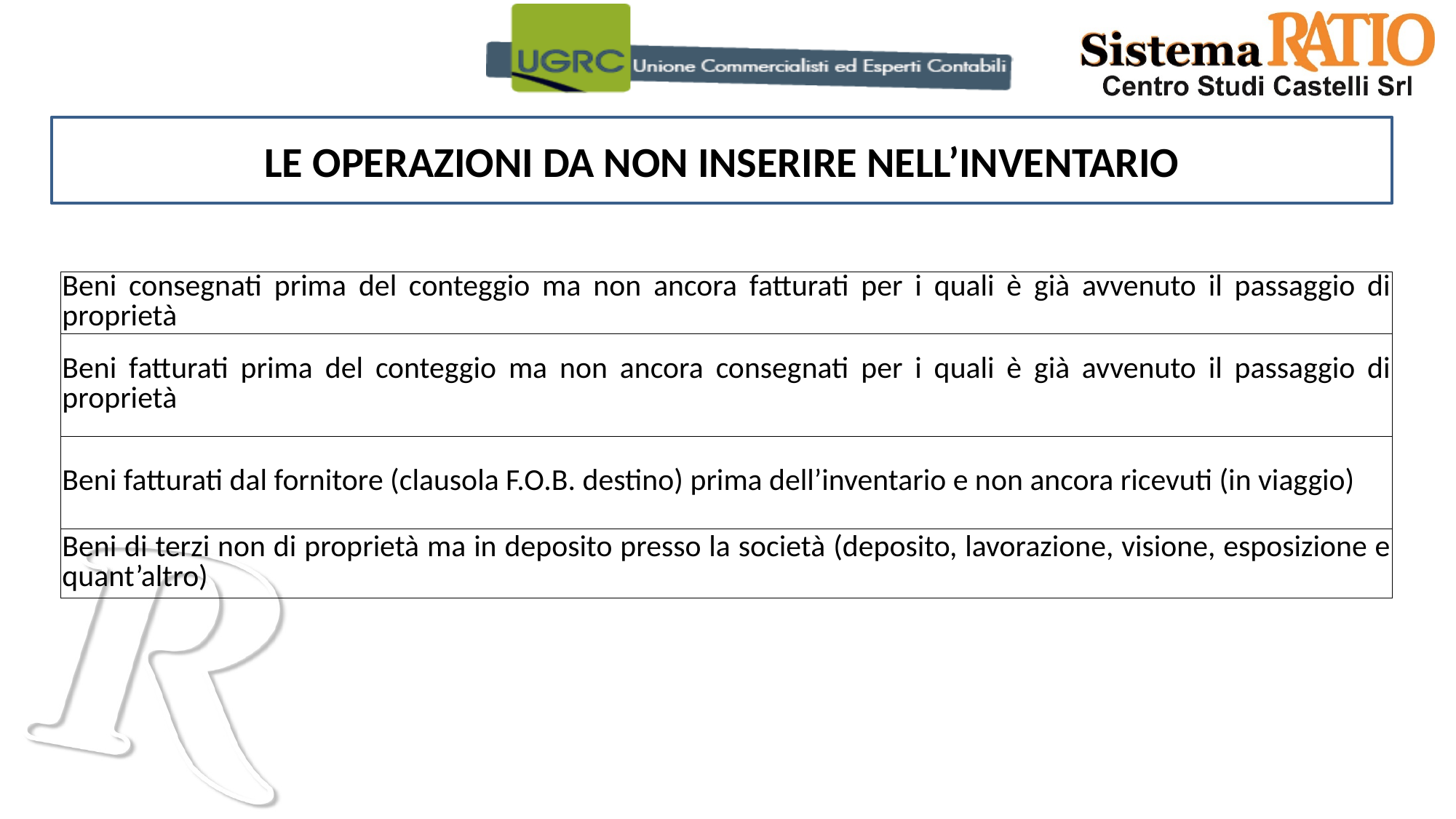

LE OPERAZIONI DA NON INSERIRE NELL’INVENTARIO
| Beni consegnati prima del conteggio ma non ancora fatturati per i quali è già avvenuto il passaggio di proprietà |
| --- |
| Beni fatturati prima del conteggio ma non ancora consegnati per i quali è già avvenuto il passaggio di proprietà |
| Beni fatturati dal fornitore (clausola F.O.B. destino) prima dell’inventario e non ancora ricevuti (in viaggio) |
| Beni di terzi non di proprietà ma in deposito presso la società (deposito, lavorazione, visione, esposizione e quant’altro) |